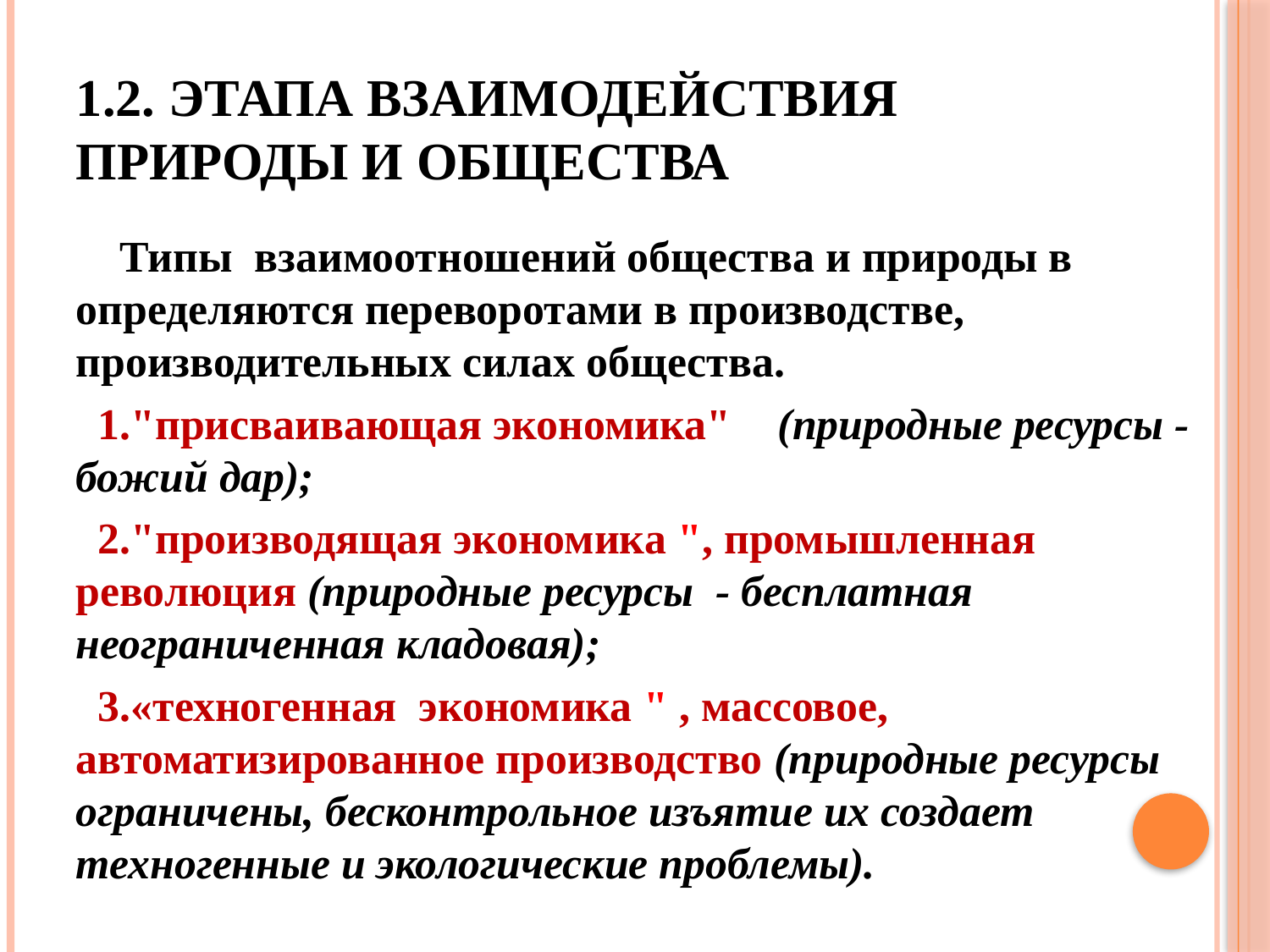

# 1.2. этапа взаимодействия природы и общества
    Типы  взаимоотношений общества и природы в определяются переворотами в производстве, производительных силах общества.
  1."присваивающая экономика"    (природные ресурсы - божий дар);
  2."производящая экономика ", промышленная революция (природные ресурсы  - бесплатная неограниченная кладовая);
  3.«техногенная  экономика " , массовое, автоматизированное производство (природные ресурсы ограничены, бесконтрольное изъятие их создает техногенные и экологические проблемы).